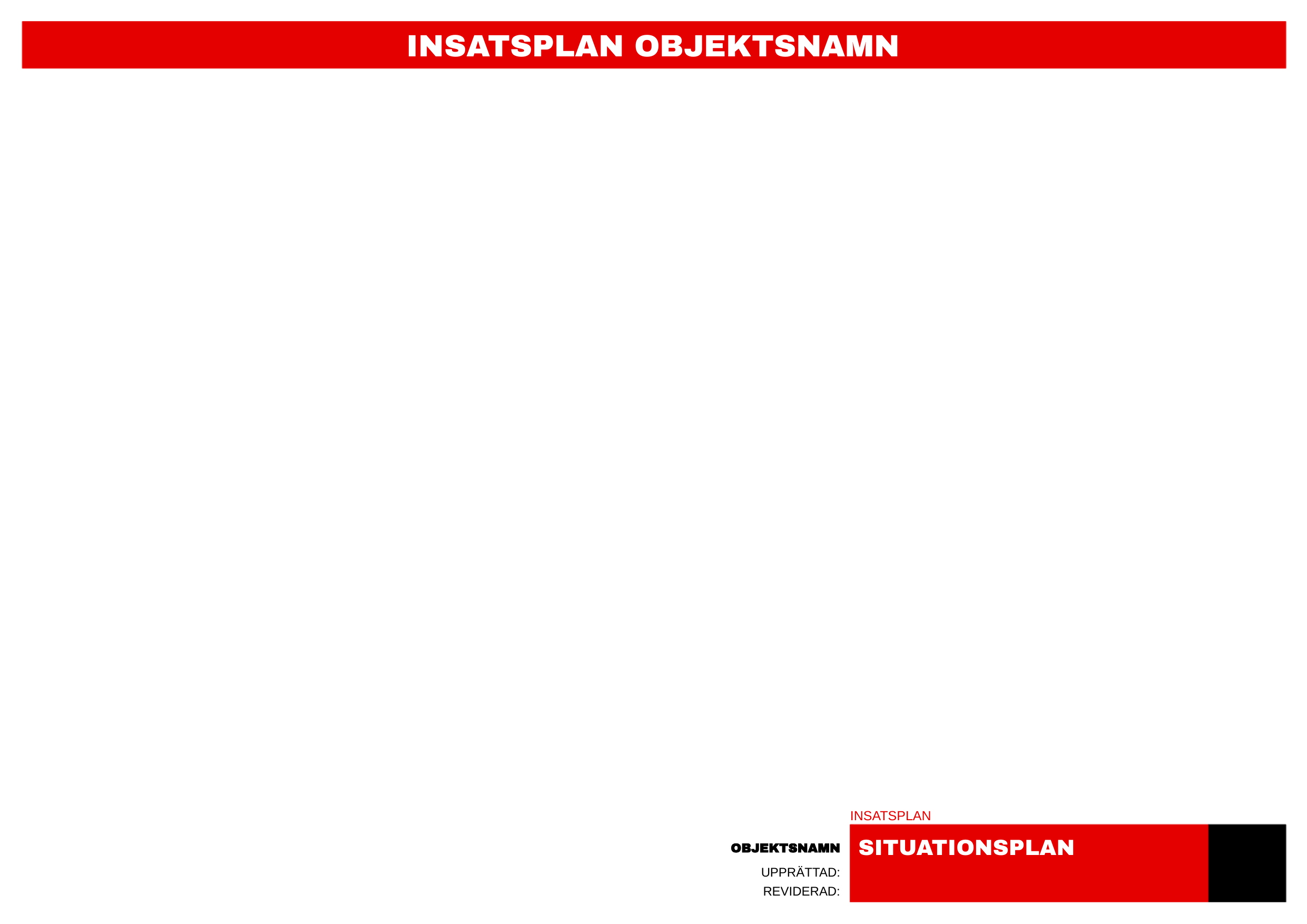

INSATSPLAN OBJEKTSNAMN
INSATSPLANN
SITUATIONSPLAN
OBJEKTSNAMN

UPPRÄTTAD:

REVIDERAD: